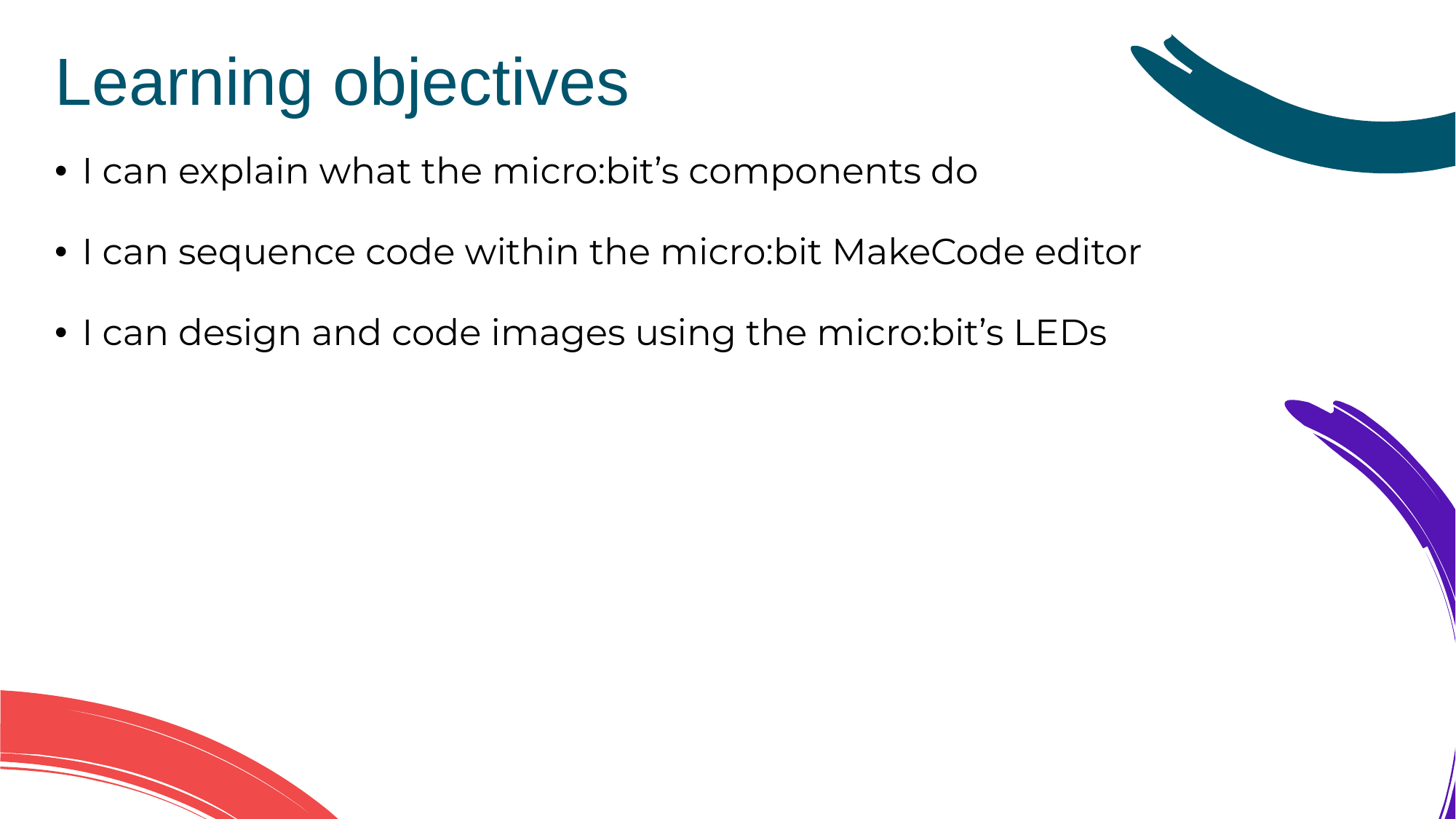

# Learning objectives
I can explain what the micro:bit’s components do
I can sequence code within the micro:bit MakeCode editor
I can design and code images using the micro:bit’s LEDs